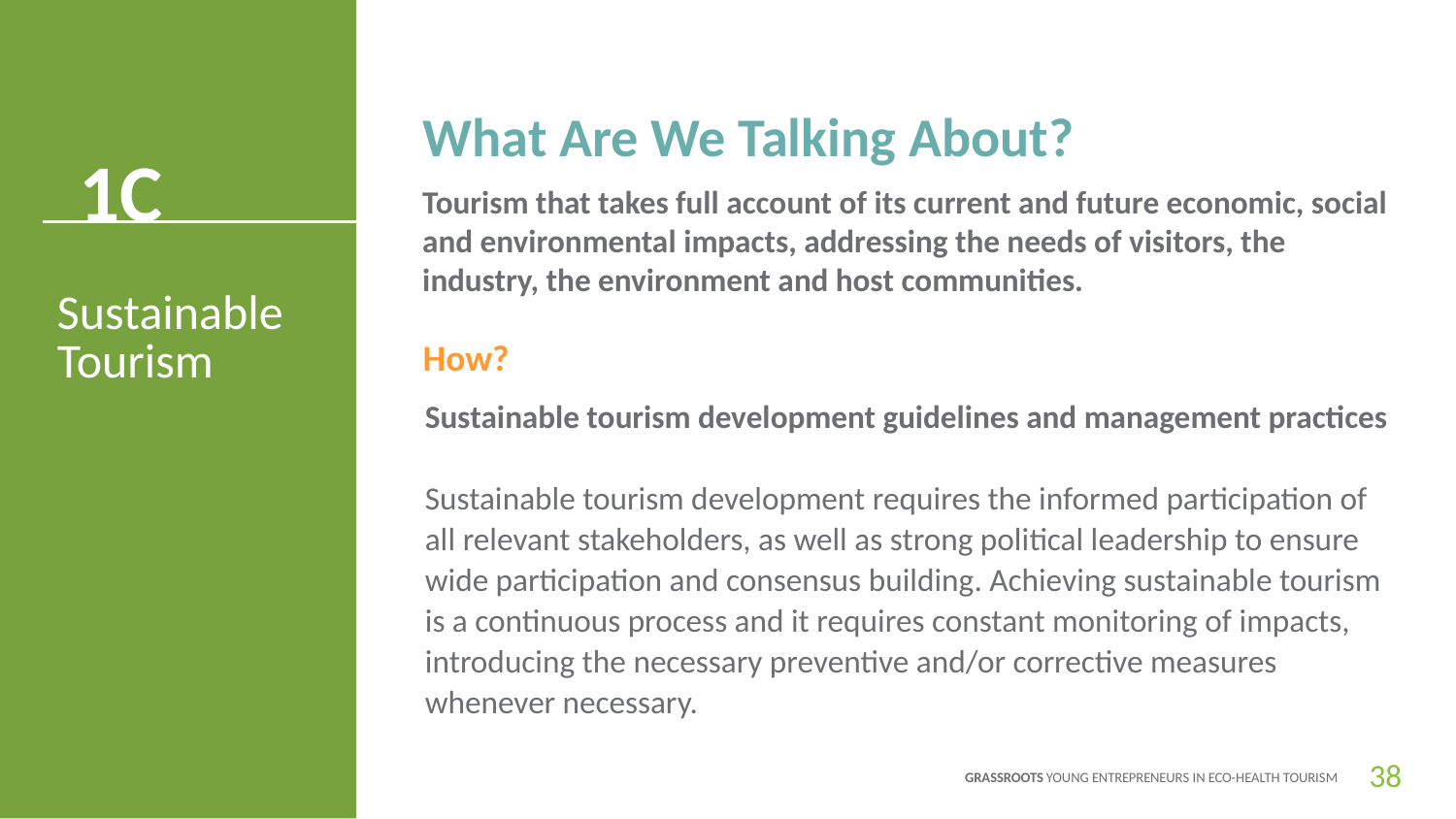

What Are We Talking About?
1C

Tourism that takes full account of its current and future economic, social and environmental impacts, addressing the needs of visitors, the industry, the environment and host communities.

Sustainable
Tourism
How?
Sustainable tourism development guidelines and management practices

Sustainable tourism development requires the informed participation of all relevant stakeholders, as well as strong political leadership to ensure wide participation and consensus building. Achieving sustainable tourism is a continuous process and it requires constant monitoring of impacts, introducing the necessary preventive and/or corrective measures whenever necessary.
38